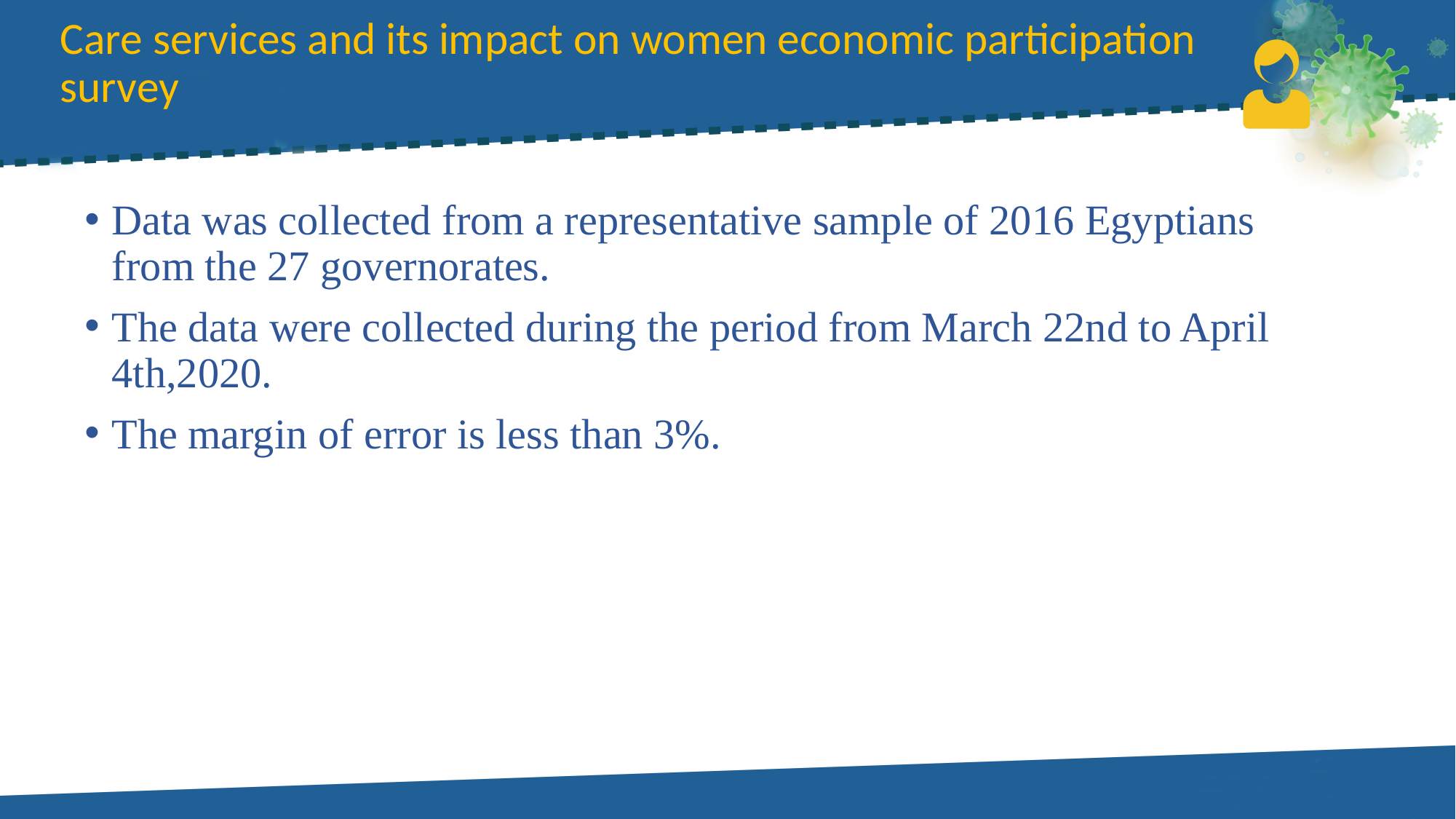

# Care services and its impact on women economic participation survey
Data was collected from a representative sample of 2016 Egyptians from the 27 governorates.
The data were collected during the period from March 22nd to April 4th,2020.
The margin of error is less than 3%.